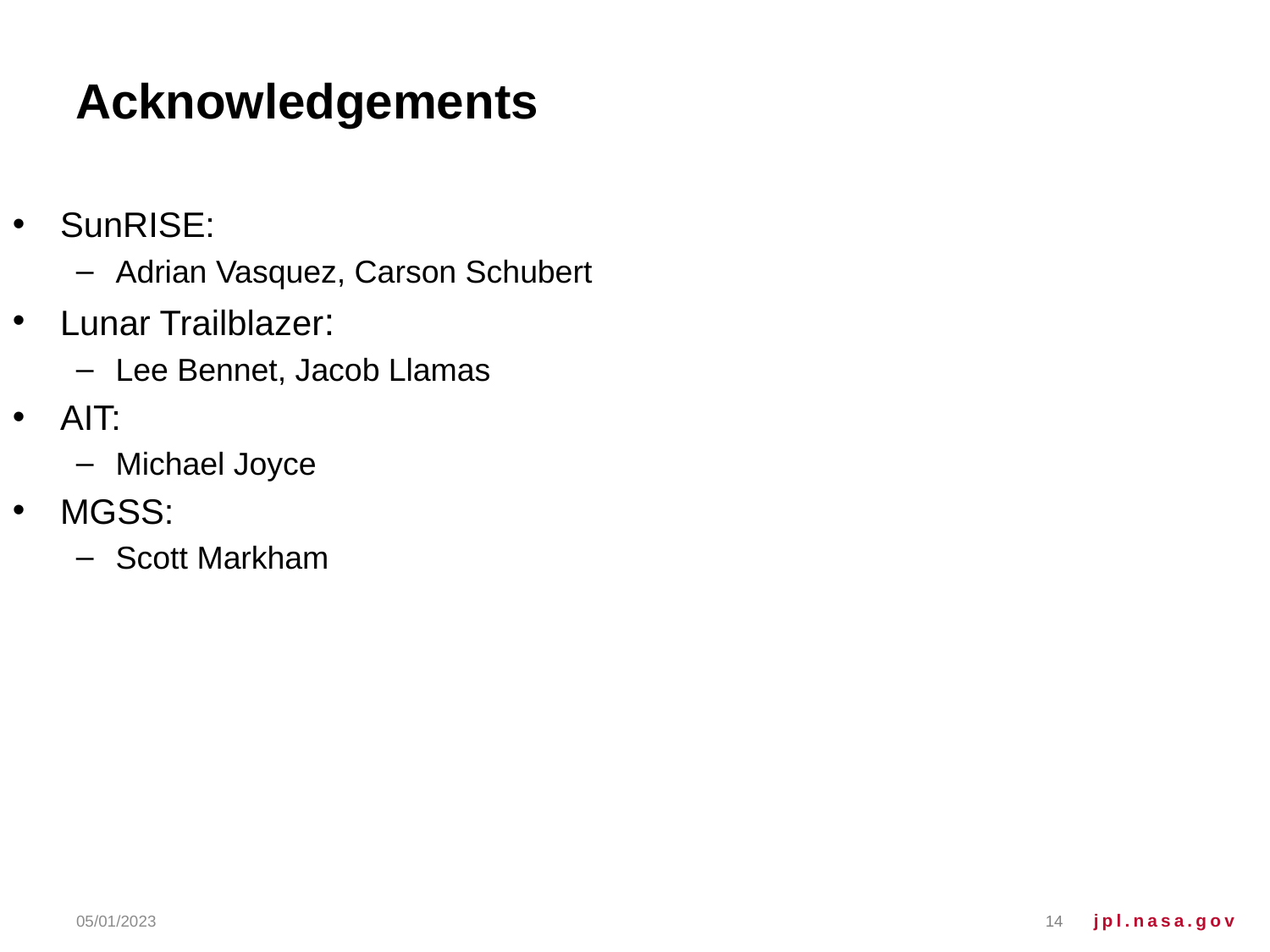

# Acknowledgements
SunRISE:
Adrian Vasquez, Carson Schubert
Lunar Trailblazer:
Lee Bennet, Jacob Llamas
AIT:
Michael Joyce
MGSS:
Scott Markham
05/01/2023
14